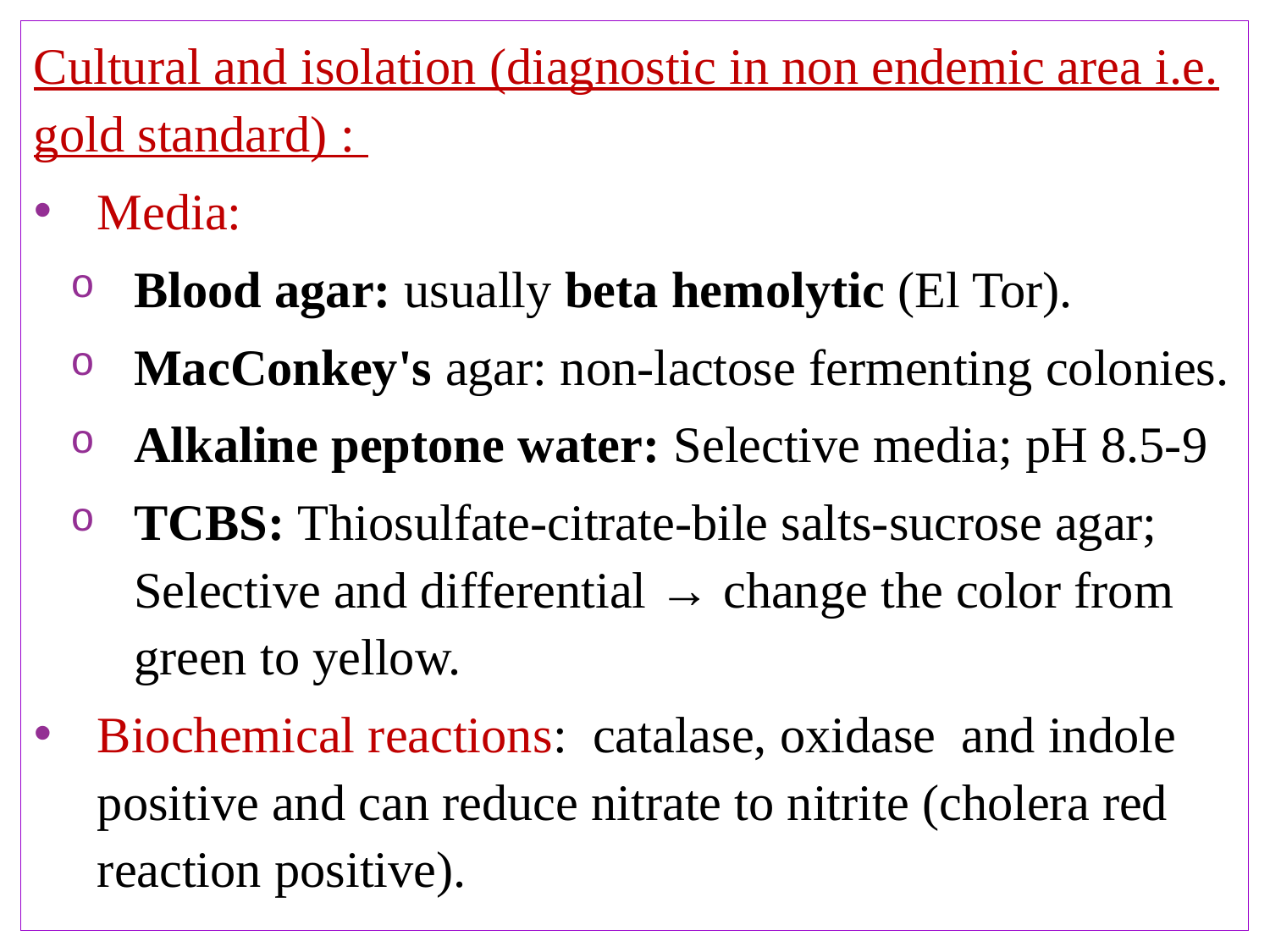

Cultural and isolation (diagnostic in non endemic area i.e. gold standard) :
Media:
Blood agar: usually beta hemolytic (El Tor).
MacConkey's agar: non-lactose fermenting colonies.
Alkaline peptone water: Selective media; pH 8.5-9
TCBS: Thiosulfate-citrate-bile salts-sucrose agar; Selective and differential → change the color from green to yellow.
Biochemical reactions:  catalase, oxidase  and indole positive and can reduce nitrate to nitrite (cholera red reaction positive).